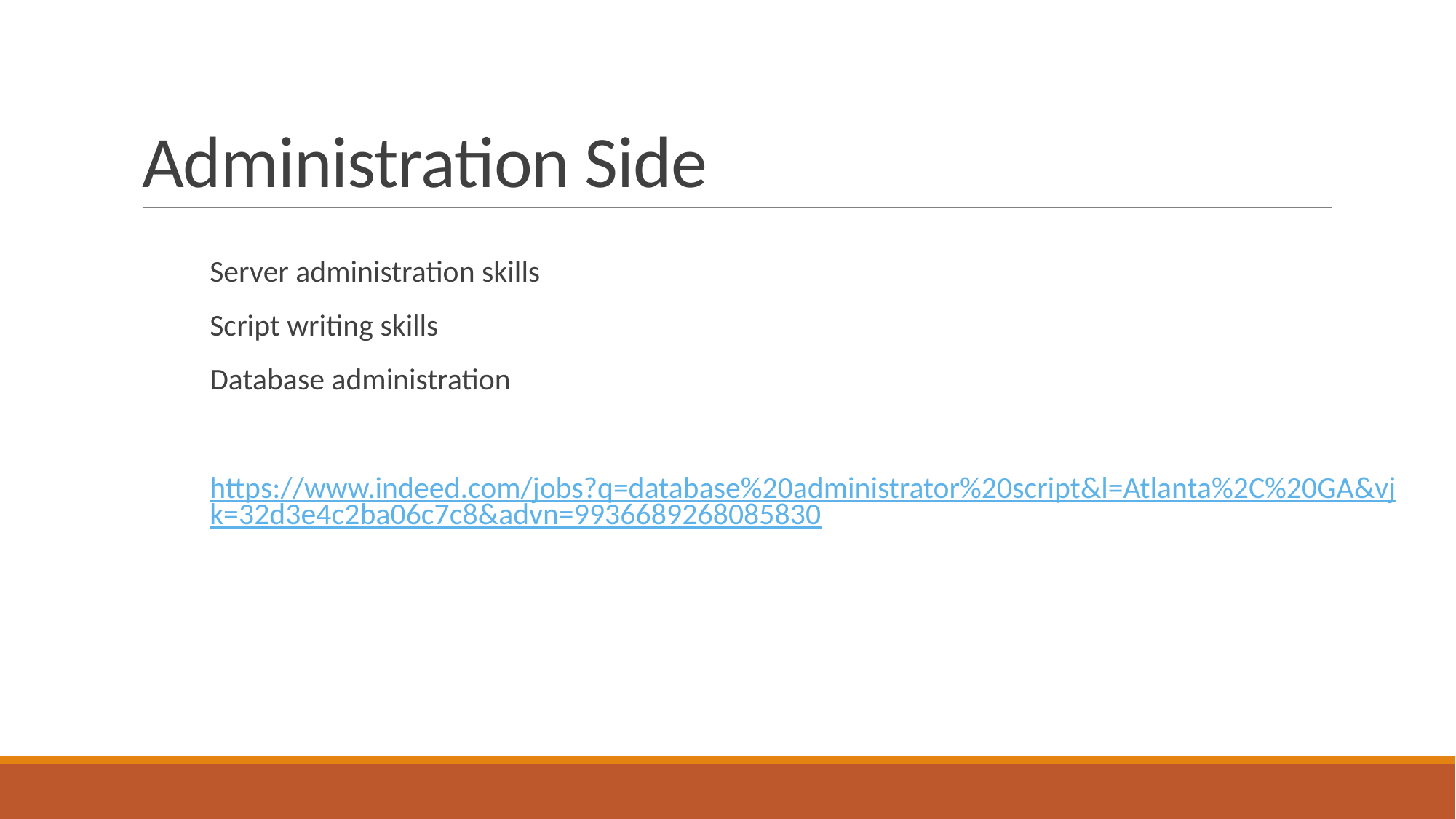

# Administration Side
Server administration skills
Script writing skills
Database administration

https://www.indeed.com/jobs?q=database%20administrator%20script&l=Atlanta%2C%20GA&vjk=32d3e4c2ba06c7c8&advn=9936689268085830